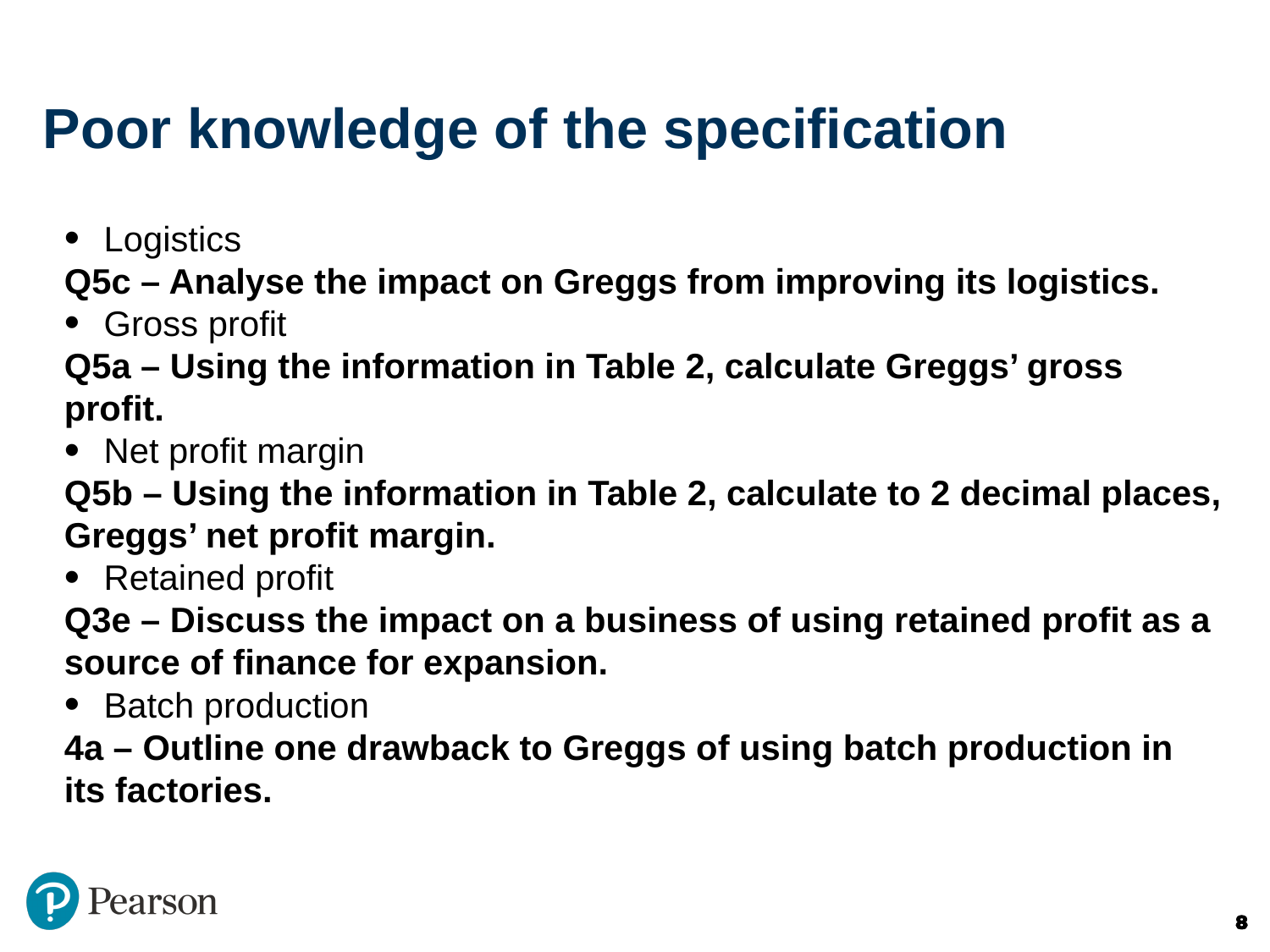

# Poor knowledge of the specification
Logistics
Q5c – Analyse the impact on Greggs from improving its logistics.
Gross profit
Q5a – Using the information in Table 2, calculate Greggs’ gross profit.
Net profit margin
Q5b – Using the information in Table 2, calculate to 2 decimal places, Greggs’ net profit margin.
Retained profit
Q3e – Discuss the impact on a business of using retained profit as a source of finance for expansion.
Batch production
4a – Outline one drawback to Greggs of using batch production in its factories.